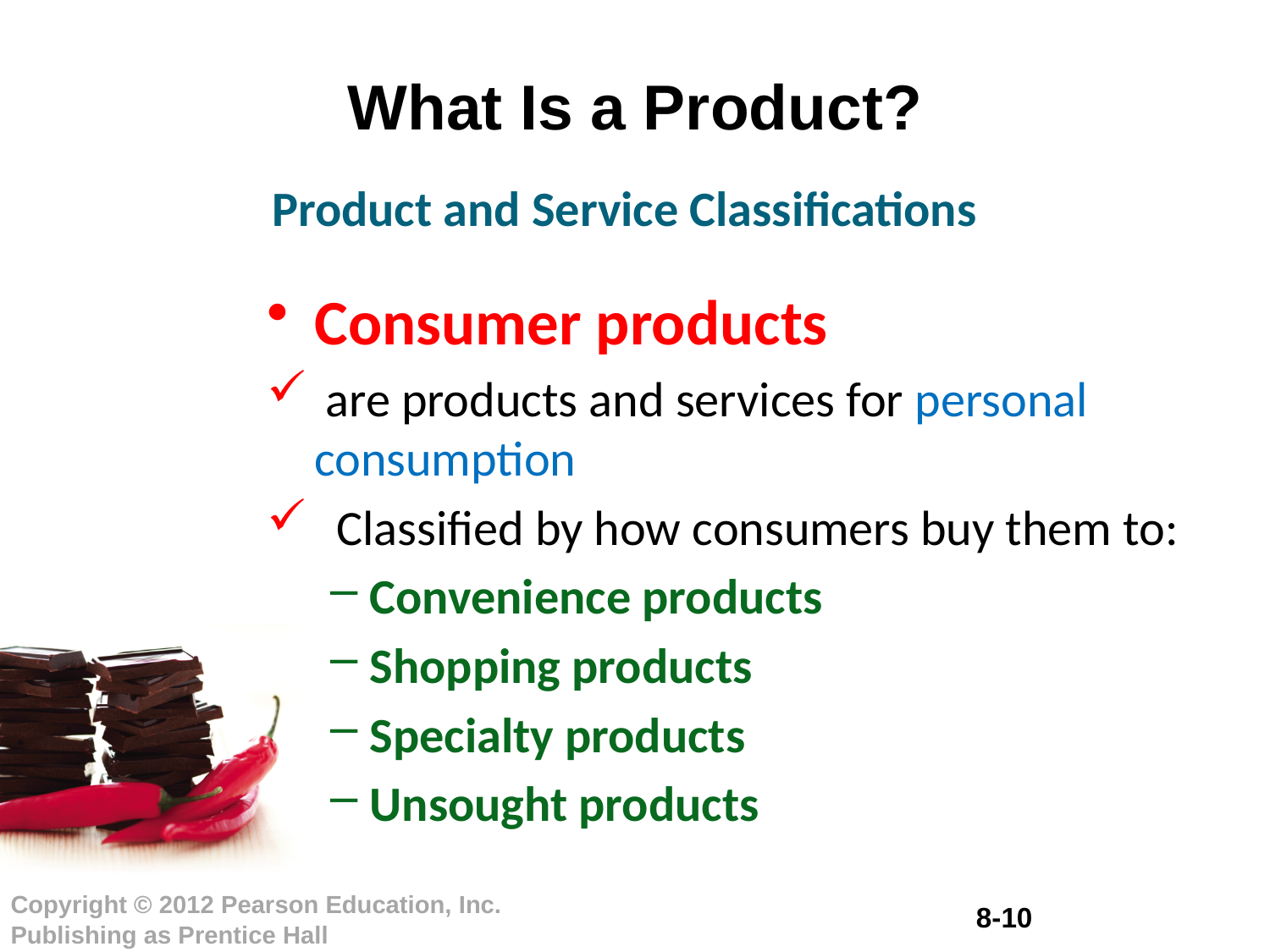

# What Is a Product?
Product and Service Classifications
Consumer products
 are products and services for personal consumption
  Classified by how consumers buy them to:
Convenience products
Shopping products
Specialty products
Unsought products